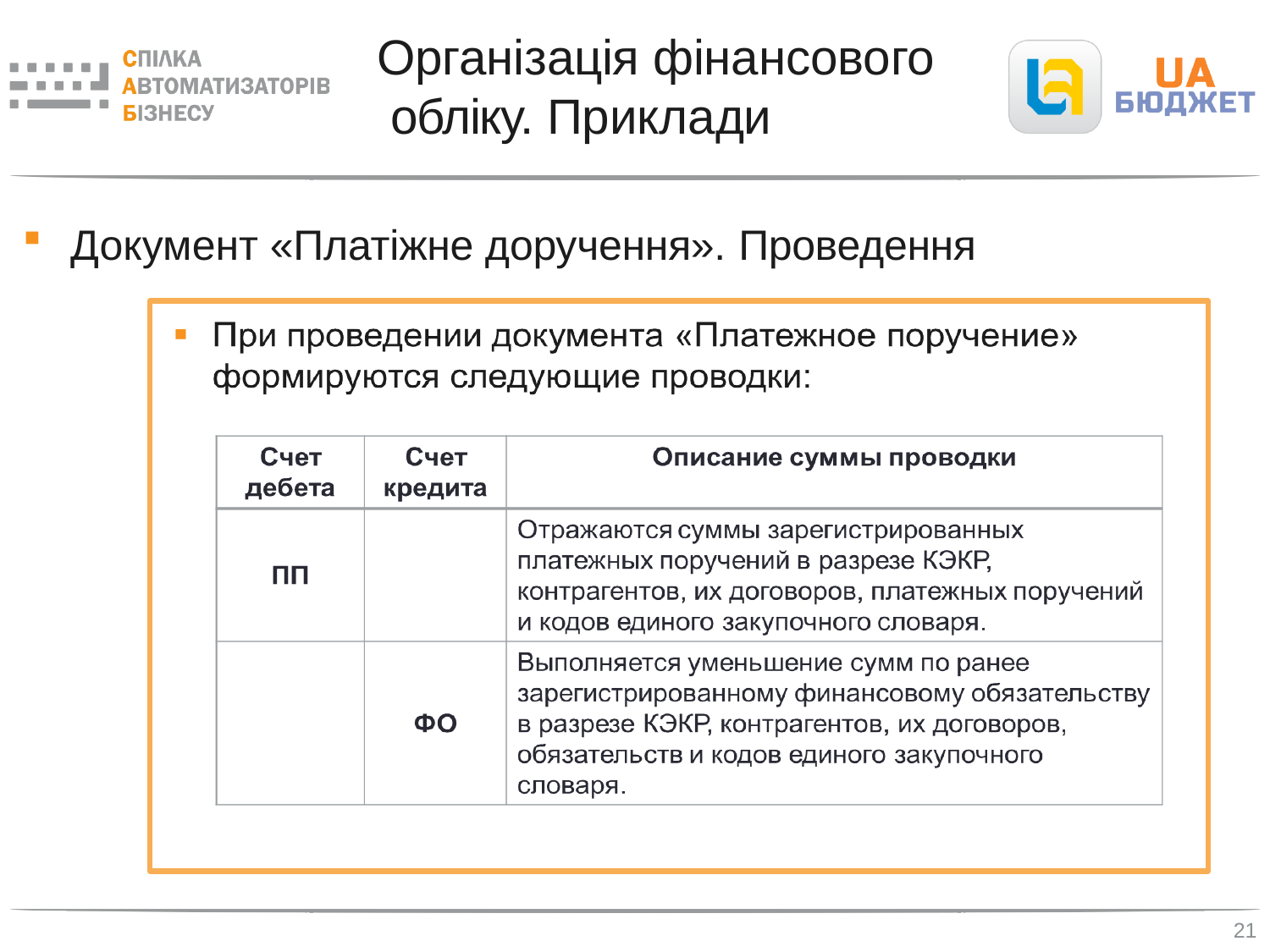

# Організація фінансового  обліку. Приклади

Документ «Платіжне доручення». Проведення

21